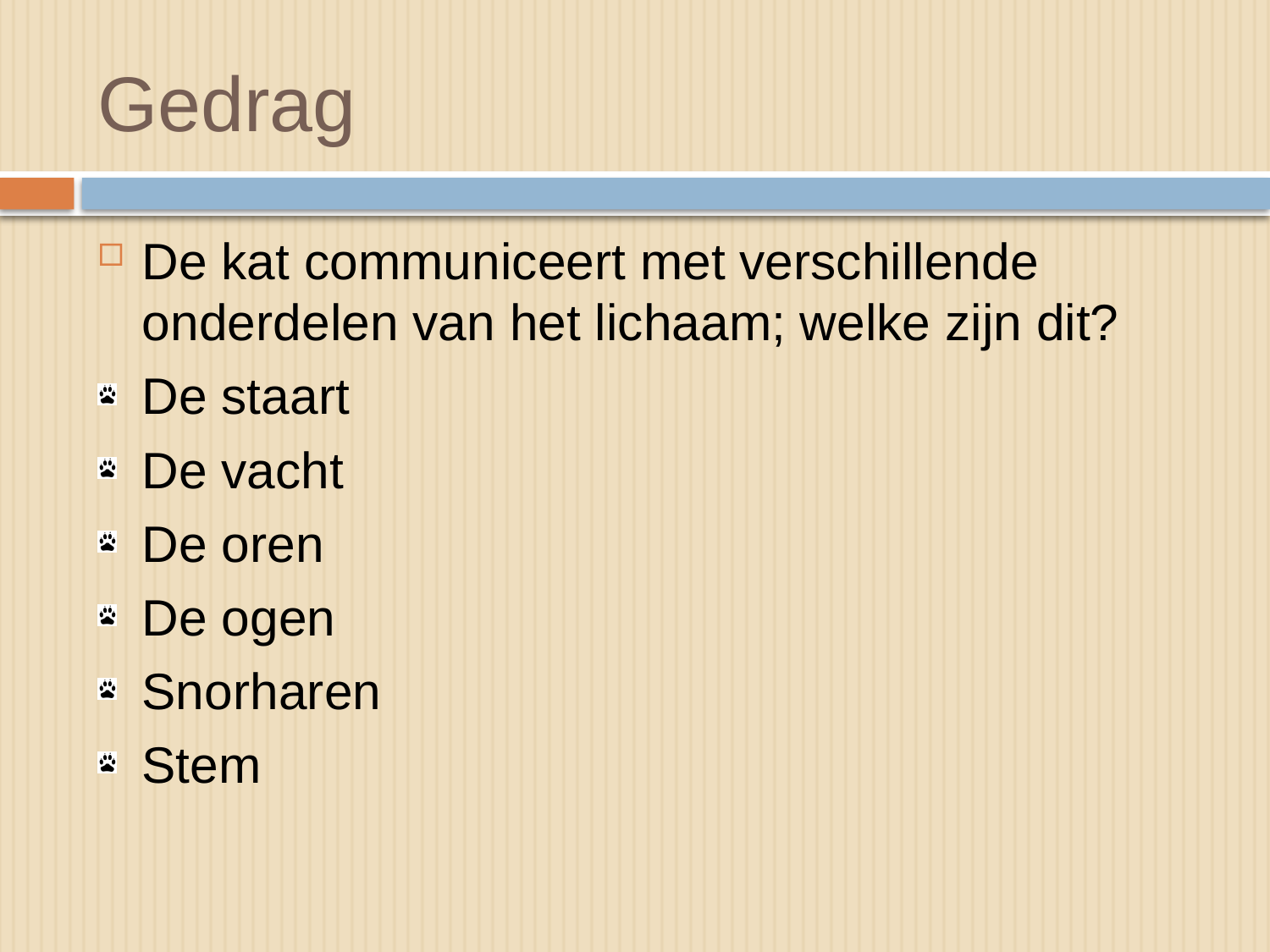

# Gedrag
De kat communiceert met verschillende onderdelen van het lichaam; welke zijn dit?
De staart
De vacht
De oren
De ogen
Snorharen
Stem